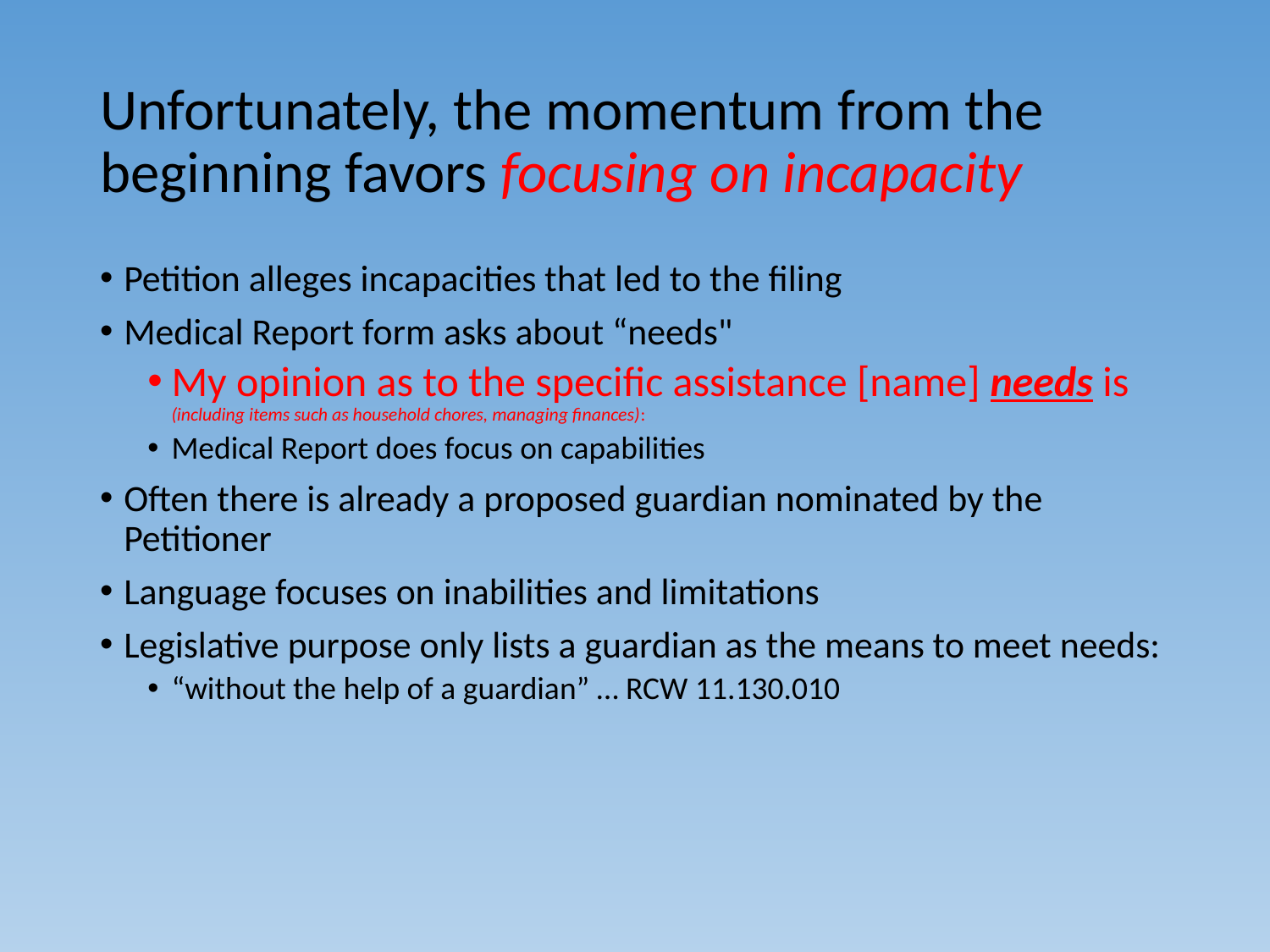

# Unfortunately, the momentum from the beginning favors focusing on incapacity
Petition alleges incapacities that led to the filing
Medical Report form asks about “needs"
My opinion as to the specific assistance [name] needs is (including items such as household chores, managing finances):
Medical Report does focus on capabilities
Often there is already a proposed guardian nominated by the Petitioner
Language focuses on inabilities and limitations
Legislative purpose only lists a guardian as the means to meet needs:
“without the help of a guardian” … RCW 11.130.010